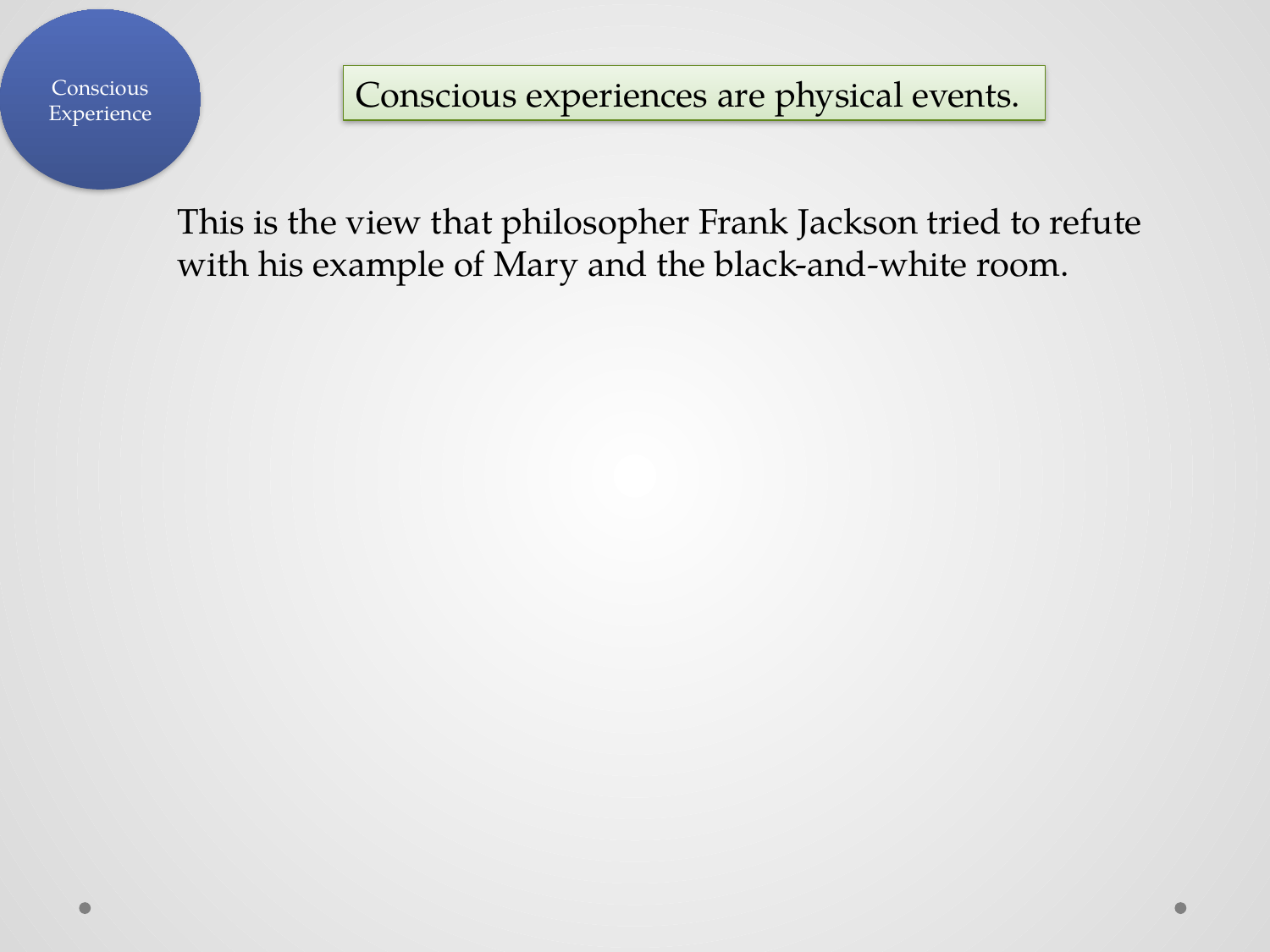

Conscious Experience
Conscious experiences are physical events.
This is the view that philosopher Frank Jackson tried to refute with his example of Mary and the black-and-white room.